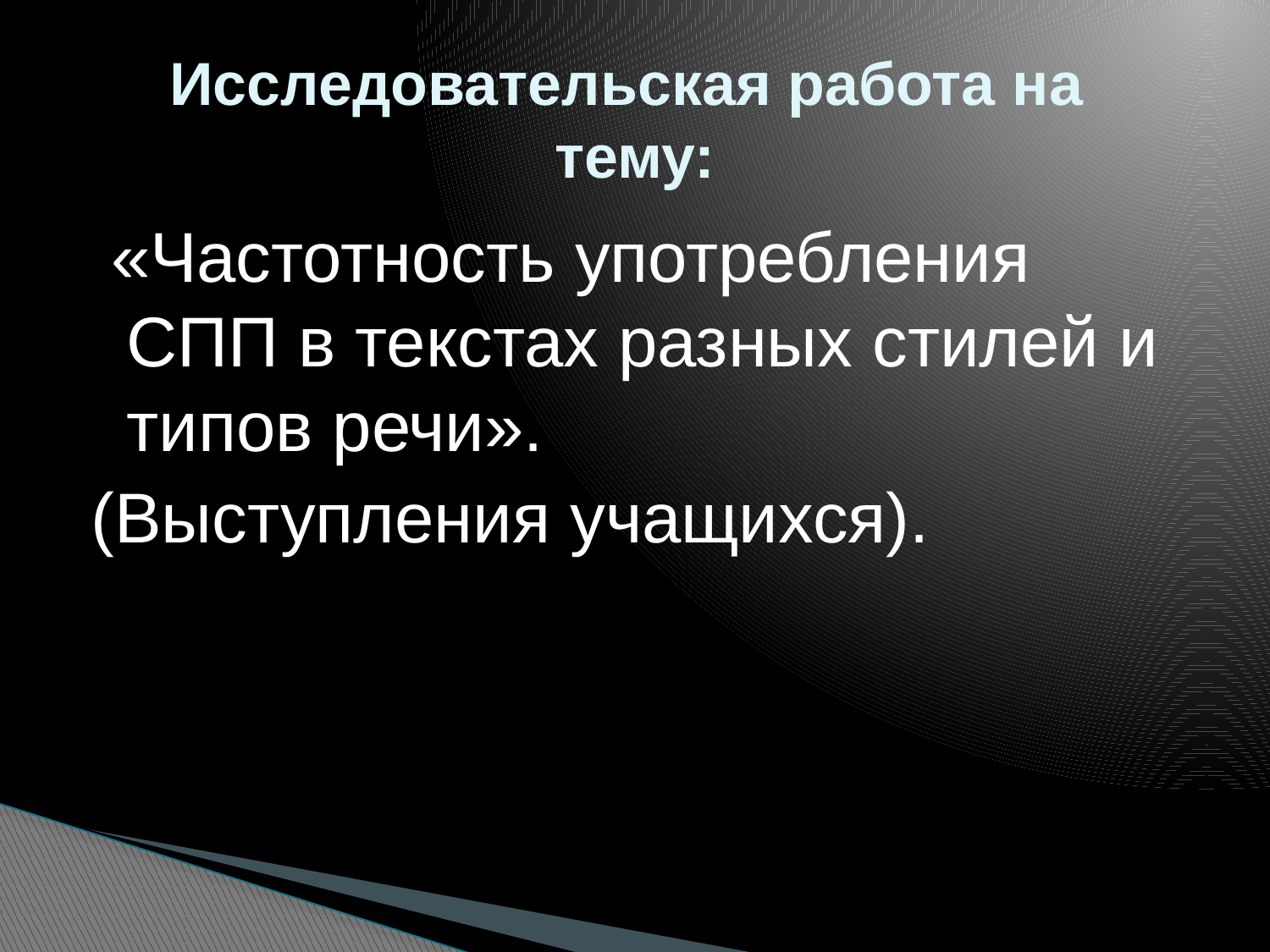

# Исследовательская работа на тему:
 «Частотность употребления СПП в текстах разных стилей и типов речи».
(Выступления учащихся).